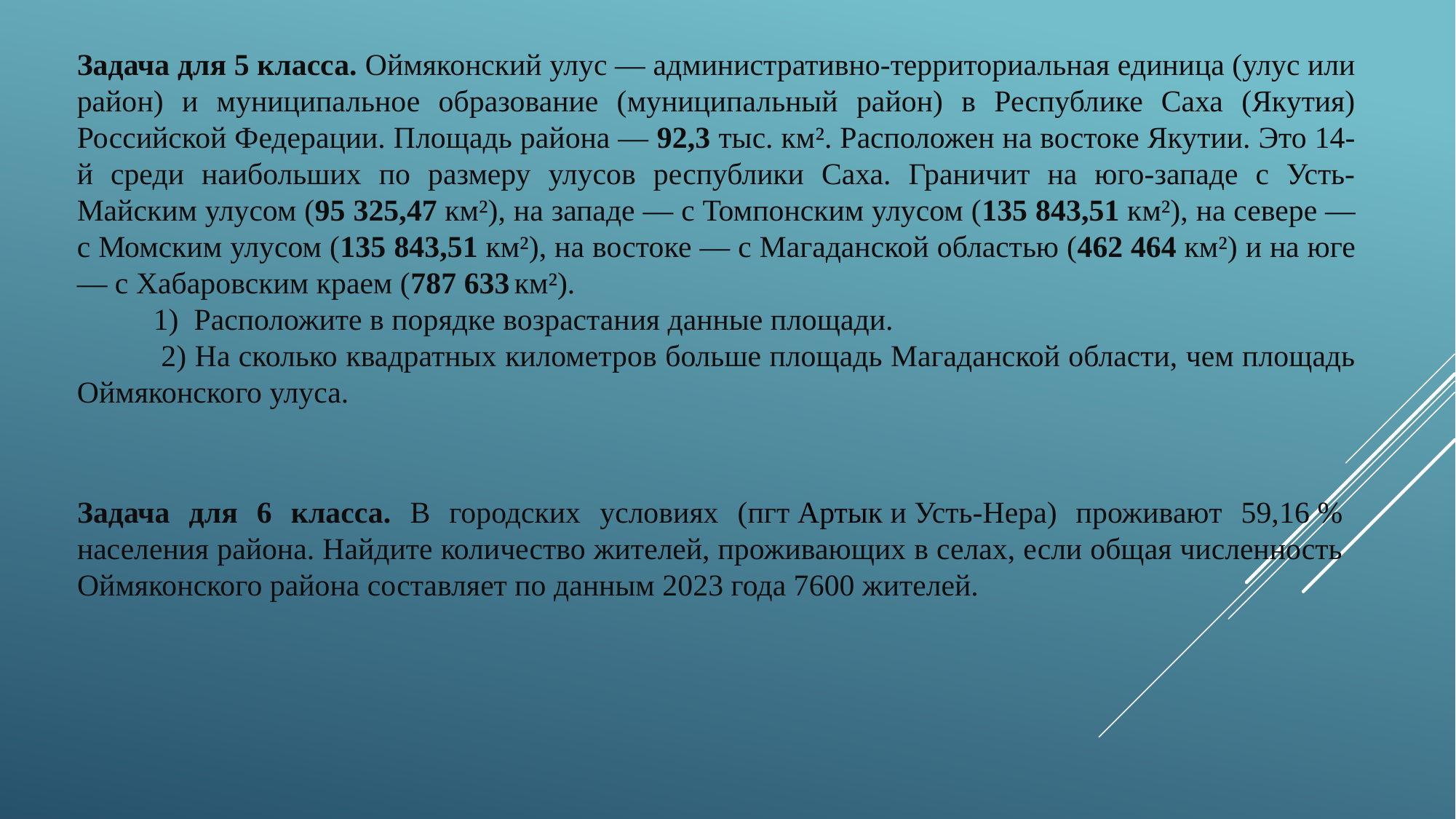

Задача для 5 класса. Оймяконский улус — административно-территориальная единица (улус или район) и муниципальное образование (муниципальный район) в Республике Саха (Якутия) Российской Федерации. Площадь района — 92,3 тыс. км². Расположен на востоке Якутии. Это 14-й среди наибольших по размеру улусов республики Саха. Граничит на юго-западе с Усть-Майским улусом (95 325,47 км²), на западе — с Томпонским улусом (135 843,51 км²), на севере — с Момским улусом (135 843,51 км²), на востоке — с Магаданской областью (462 464 км²) и на юге — с Хабаровским краем (787 633 км²).
          1)  Расположите в порядке возрастания данные площади.
          2) На сколько квадратных километров больше площадь Магаданской области, чем площадь Оймяконского улуса.

Задача для 6 класса. В городских условиях (пгт Артык и Усть-Нера) проживают 59,16 % населения района. Найдите количество жителей, проживающих в селах, если общая численность Оймяконского района составляет по данным 2023 года 7600 жителей.